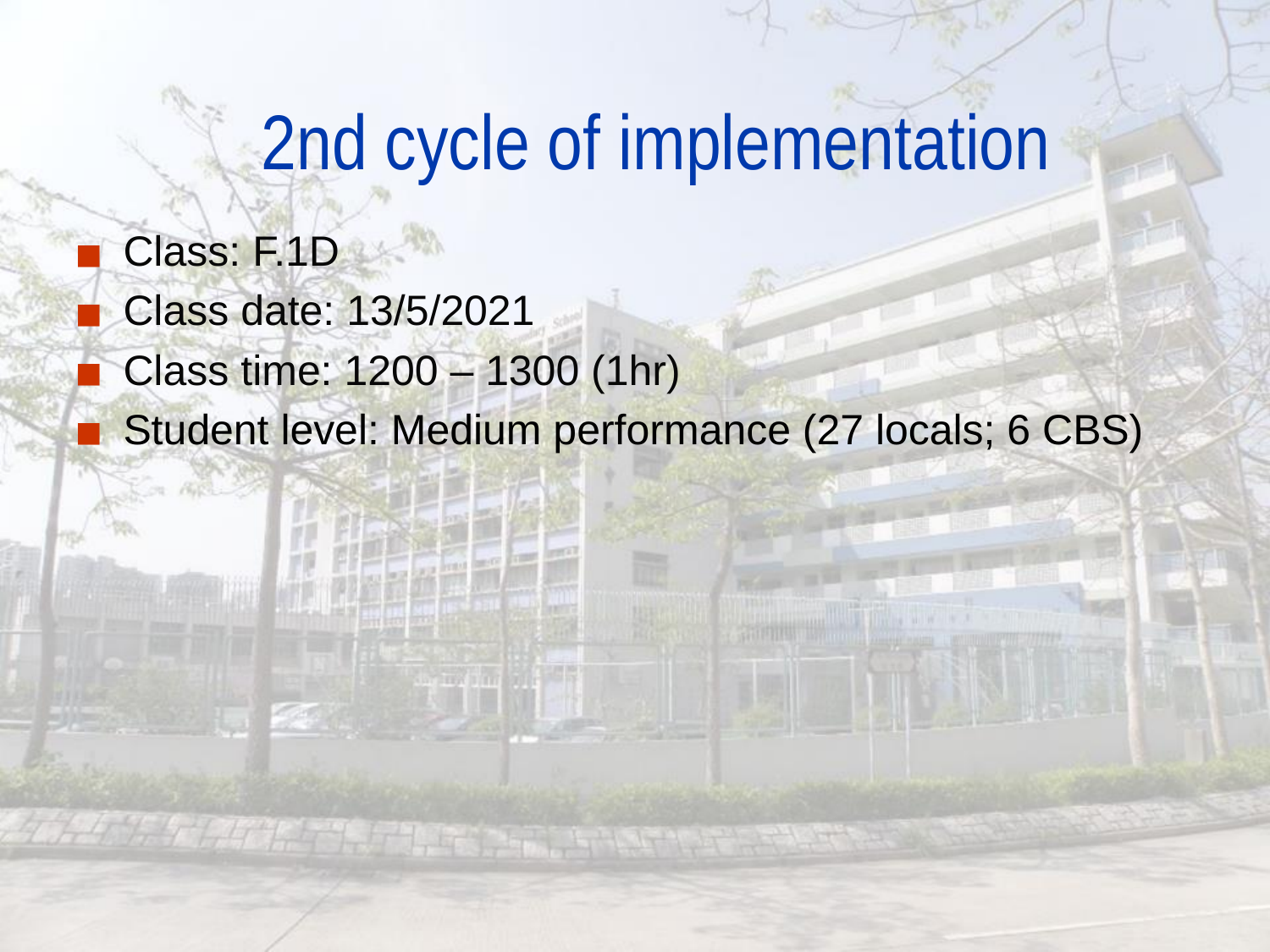

2nd cycle of implementation
Class: F.1D
Class date: 13/5/2021
Class time: 1200 – 1300 (1hr)
Student level: Medium performance (27 locals; 6 CBS)